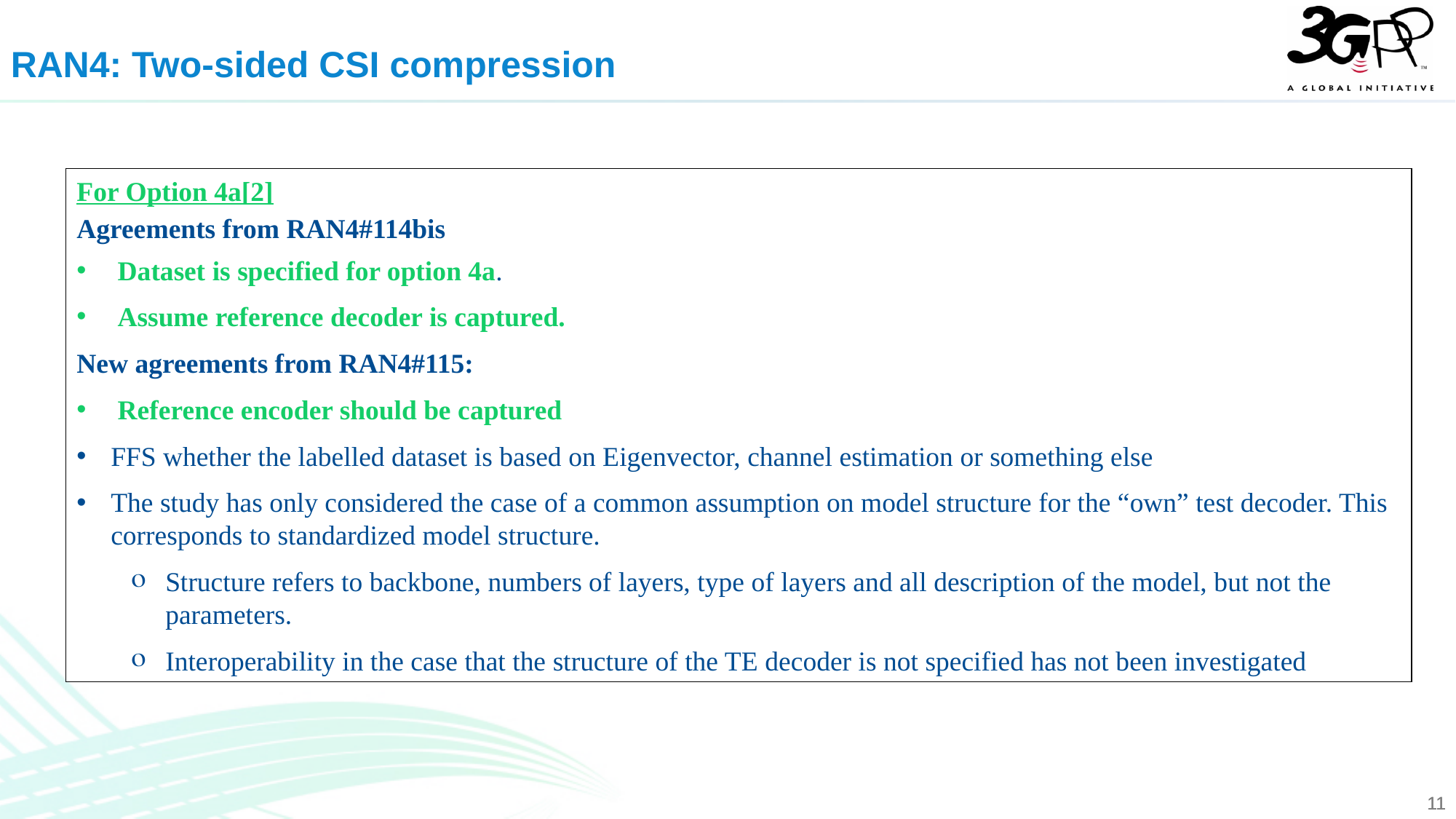

RAN4: Two-sided CSI compression
For Option 4a[2]
Agreements from RAN4#114bis
Dataset is specified for option 4a.
Assume reference decoder is captured.
New agreements from RAN4#115:
Reference encoder should be captured
FFS whether the labelled dataset is based on Eigenvector, channel estimation or something else
The study has only considered the case of a common assumption on model structure for the “own” test decoder. This corresponds to standardized model structure.
Structure refers to backbone, numbers of layers, type of layers and all description of the model, but not the parameters.
Interoperability in the case that the structure of the TE decoder is not specified has not been investigated